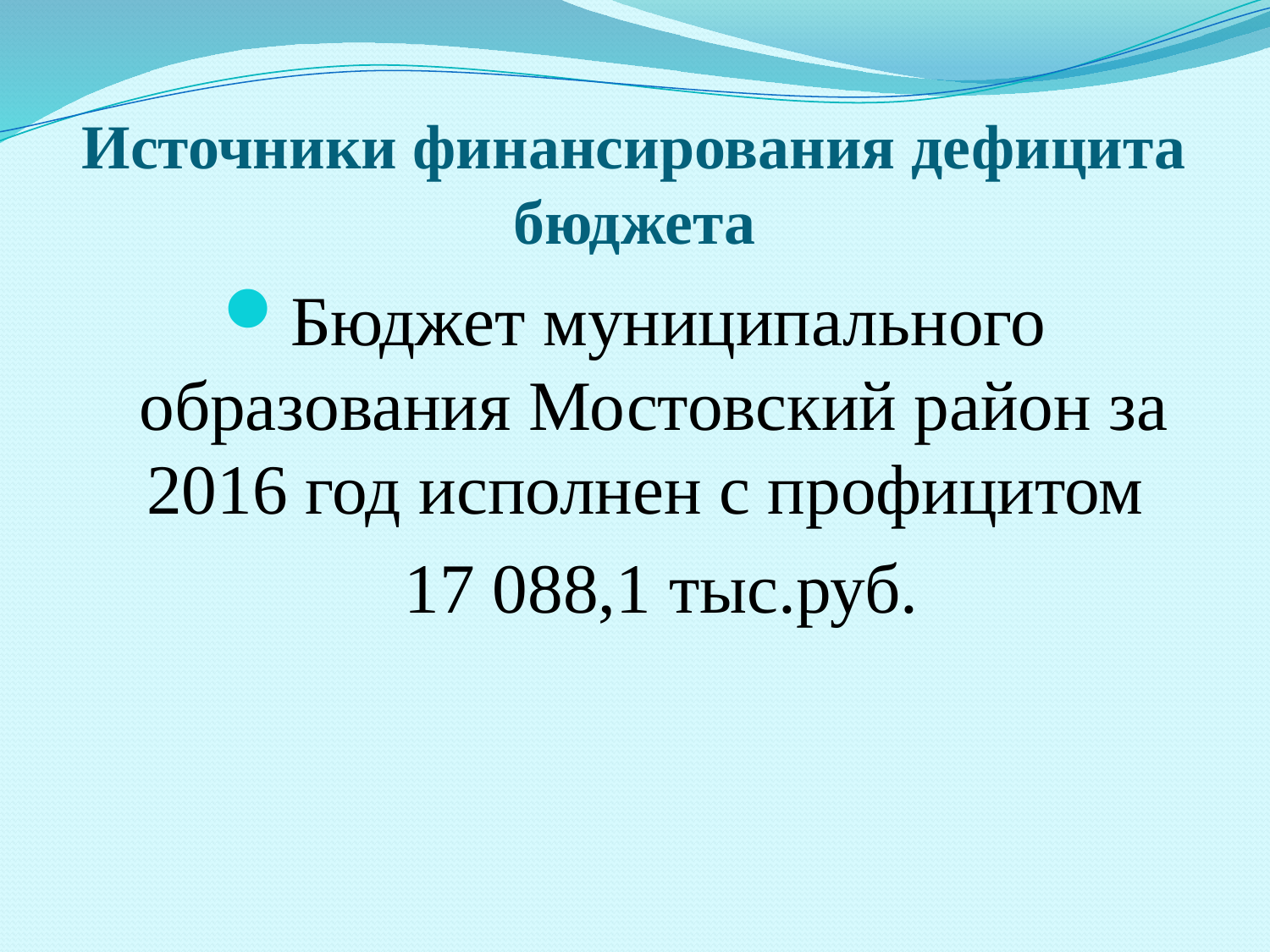

# Источники финансирования дефицита бюджета
Бюджет муниципального образования Мостовский район за 2016 год исполнен с профицитом
   17 088,1 тыс.руб.